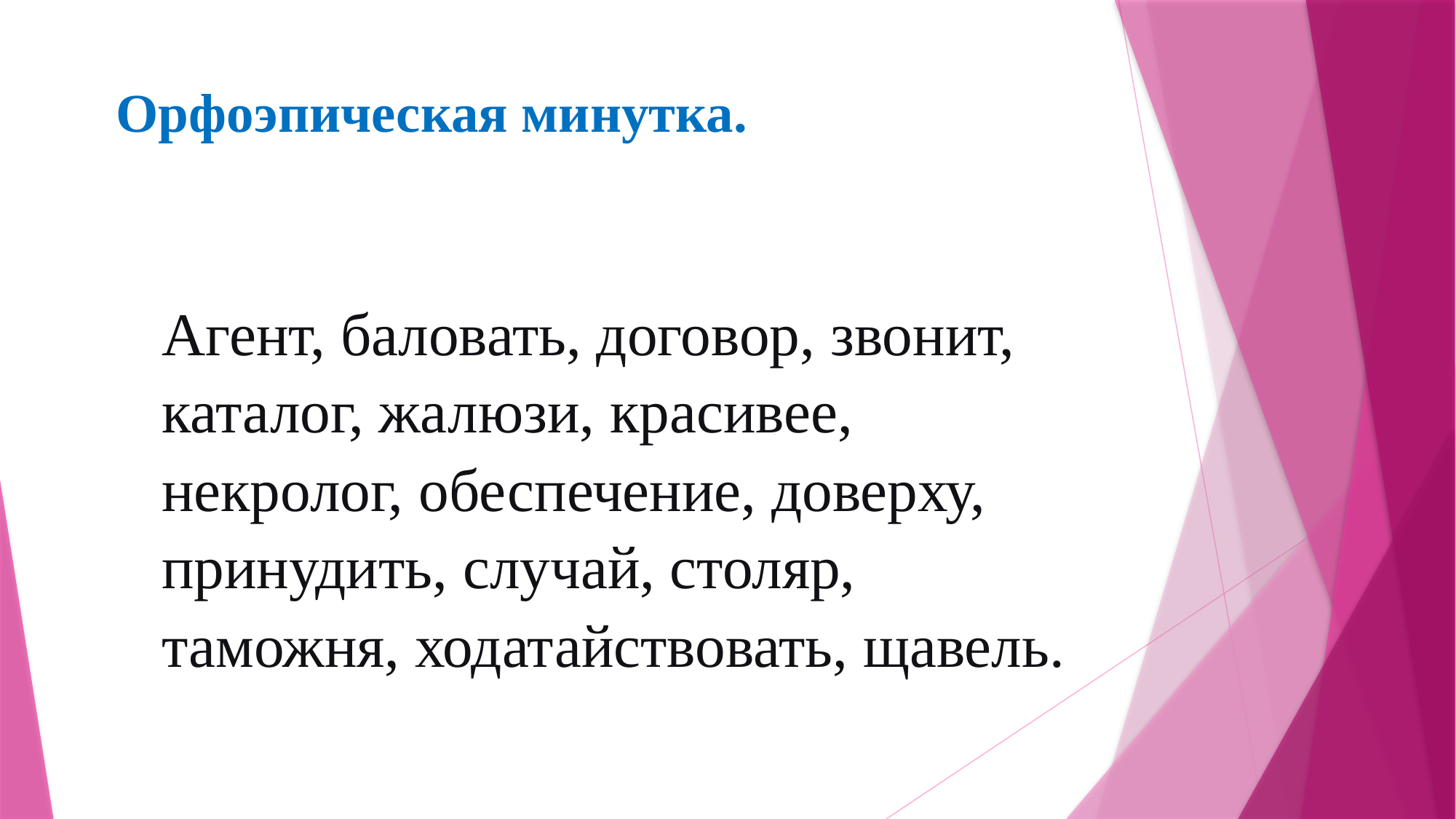

# Орфоэпическая минутка.

Агент, баловать, договор, звонит, каталог, жалюзи, красивее, некролог, обеспечение, доверху, принудить, случай, столяр, таможня, ходатайствовать, щавель.